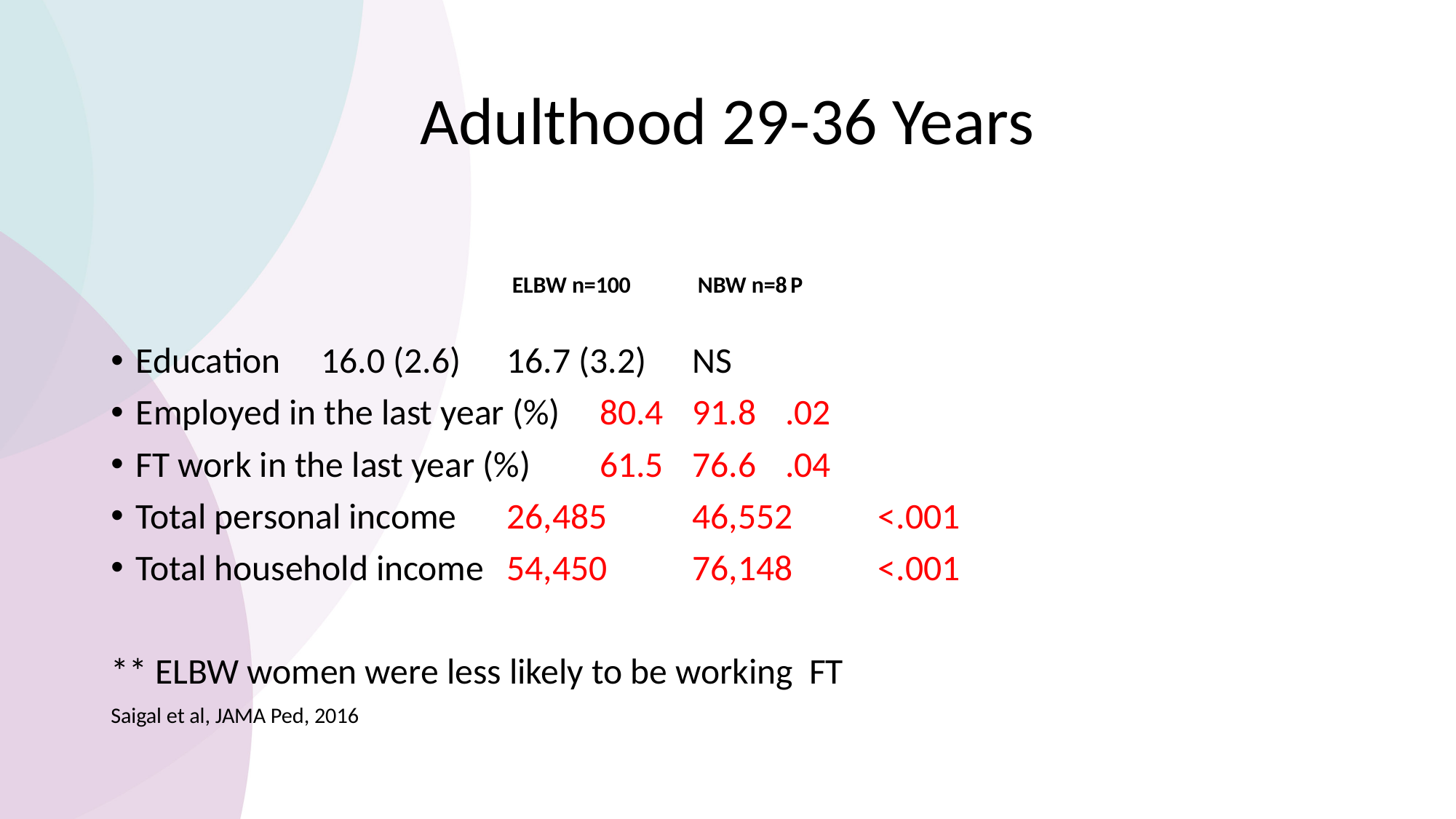

# Adulthood 29-36 Years

		ELBW n=100	NBW n=8		P

Education					16.0 (2.6)	16.7 (3.2)	NS
Employed in the last year (%)		80.4		91.8		.02
FT work in the last year (%)		61.5		76.6		.04
Total personal income			26,485	46,552	<.001
Total household income			54,450	76,148	<.001

** ELBW women were less likely to be working  FT
Saigal et al, JAMA Ped, 2016